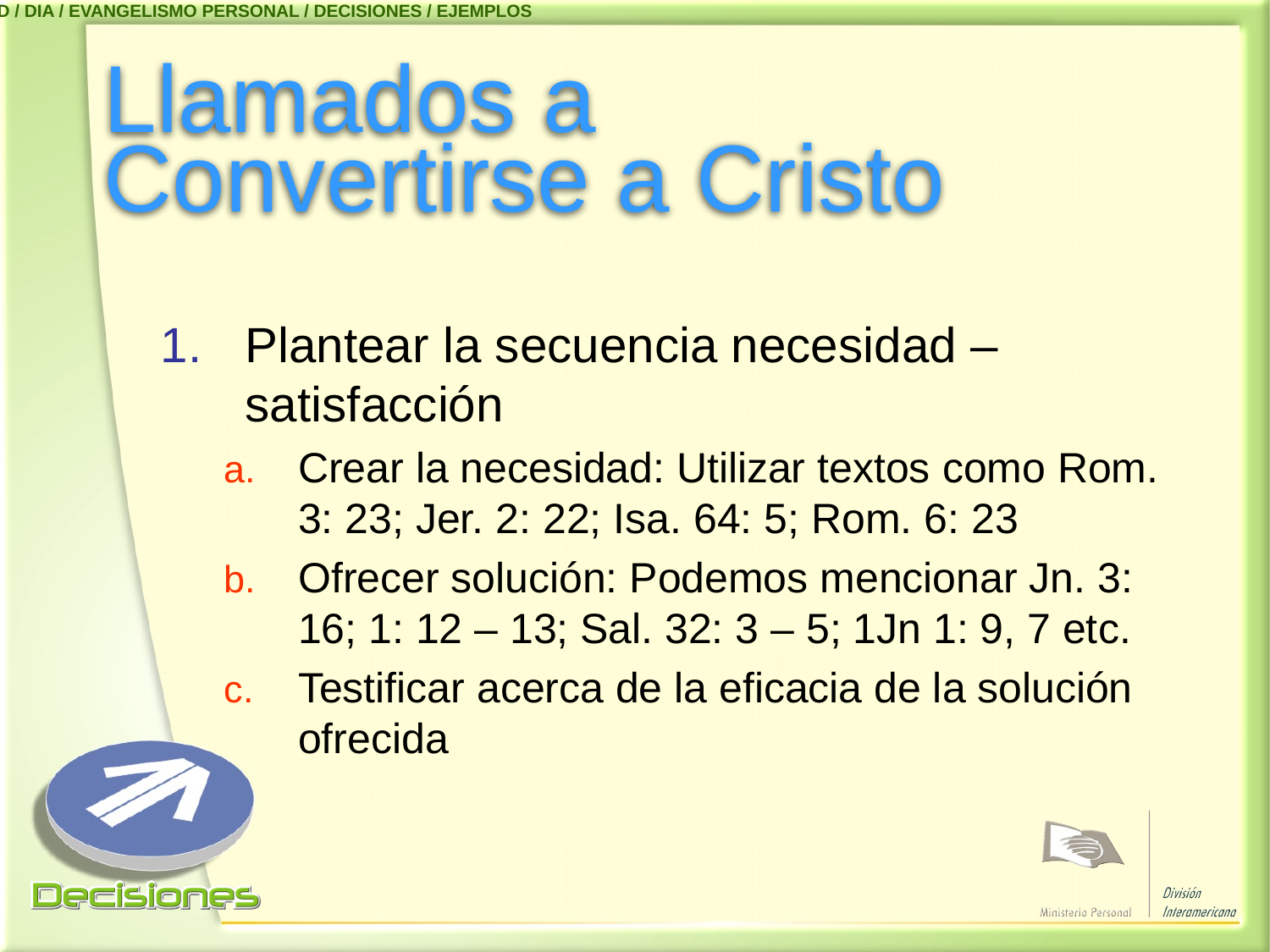

IASD / DIA / EVANGELISMO PERSONAL / DECISIONES / EJEMPLOS
# Llamados a Convertirse a Cristo
Plantear la secuencia necesidad – satisfacción
Crear la necesidad: Utilizar textos como Rom. 3: 23; Jer. 2: 22; Isa. 64: 5; Rom. 6: 23
Ofrecer solución: Podemos mencionar Jn. 3: 16; 1: 12 – 13; Sal. 32: 3 – 5; 1Jn 1: 9, 7 etc.
Testificar acerca de la eficacia de la solución ofrecida